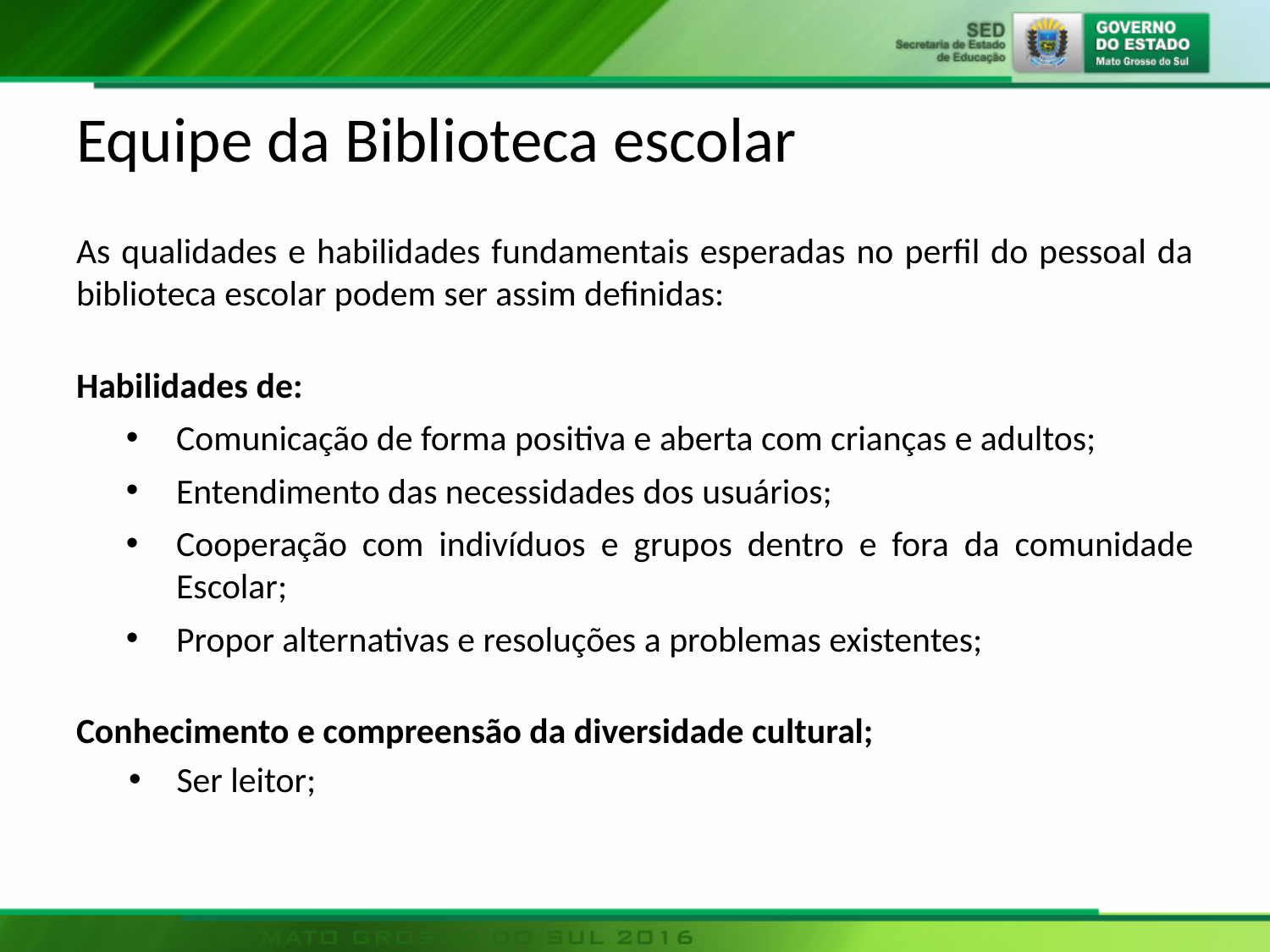

# Equipe da Biblioteca escolar
As qualidades e habilidades fundamentais esperadas no perfil do pessoal da biblioteca escolar podem ser assim definidas:

Habilidades de:
Comunicação de forma positiva e aberta com crianças e adultos;
Entendimento das necessidades dos usuários;
Cooperação com indivíduos e grupos dentro e fora da comunidade Escolar;
Propor alternativas e resoluções a problemas existentes;

Conhecimento e compreensão da diversidade cultural;
Ser leitor;